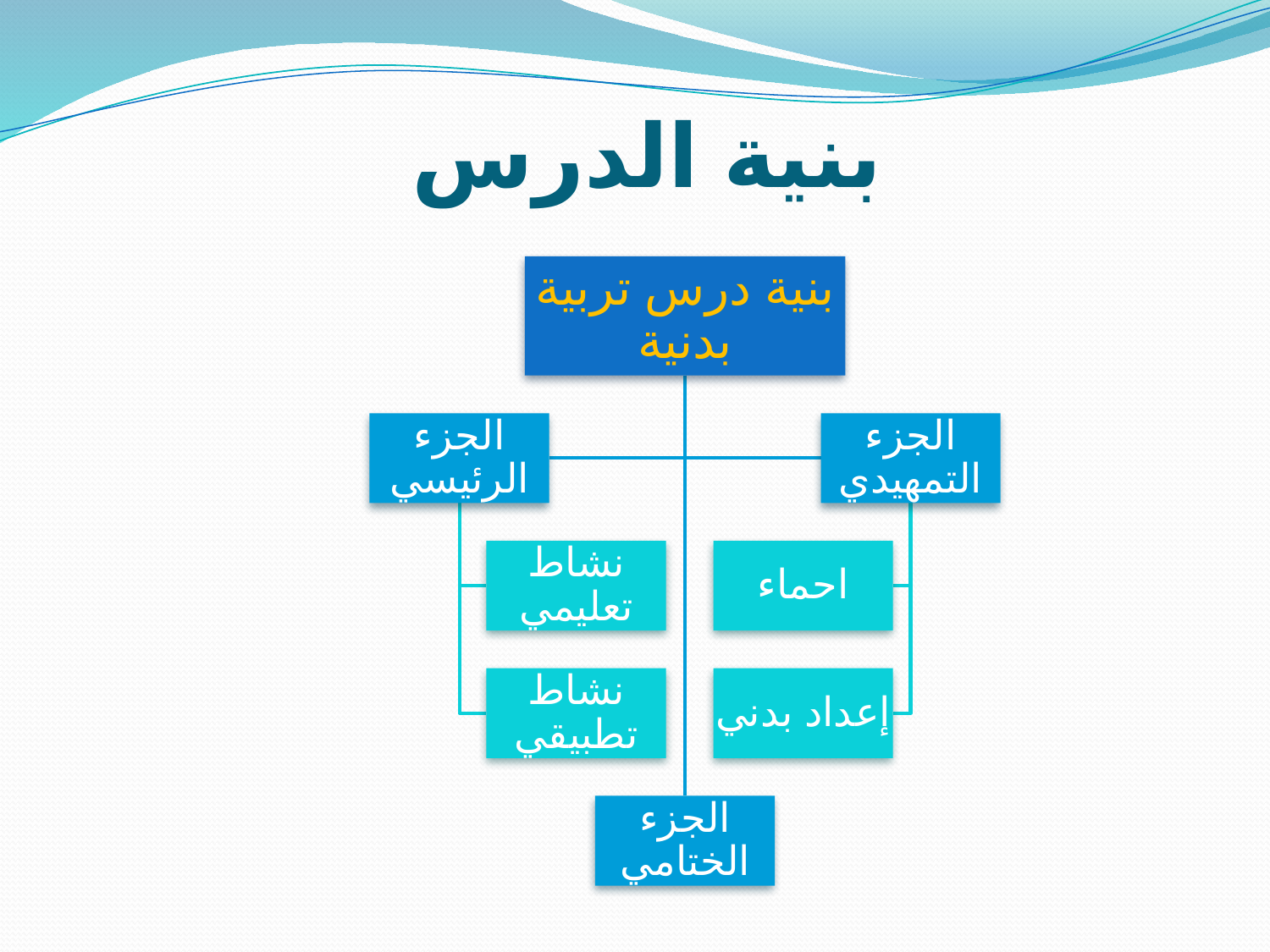

# بنية الدرس
بنية درس تربية بدنية
الجزء الختامي
الجزء الرئيسي
نشاط تعليمي
نشاط تطبيقي
الجزء التمهيدي
احماء
إعداد بدني